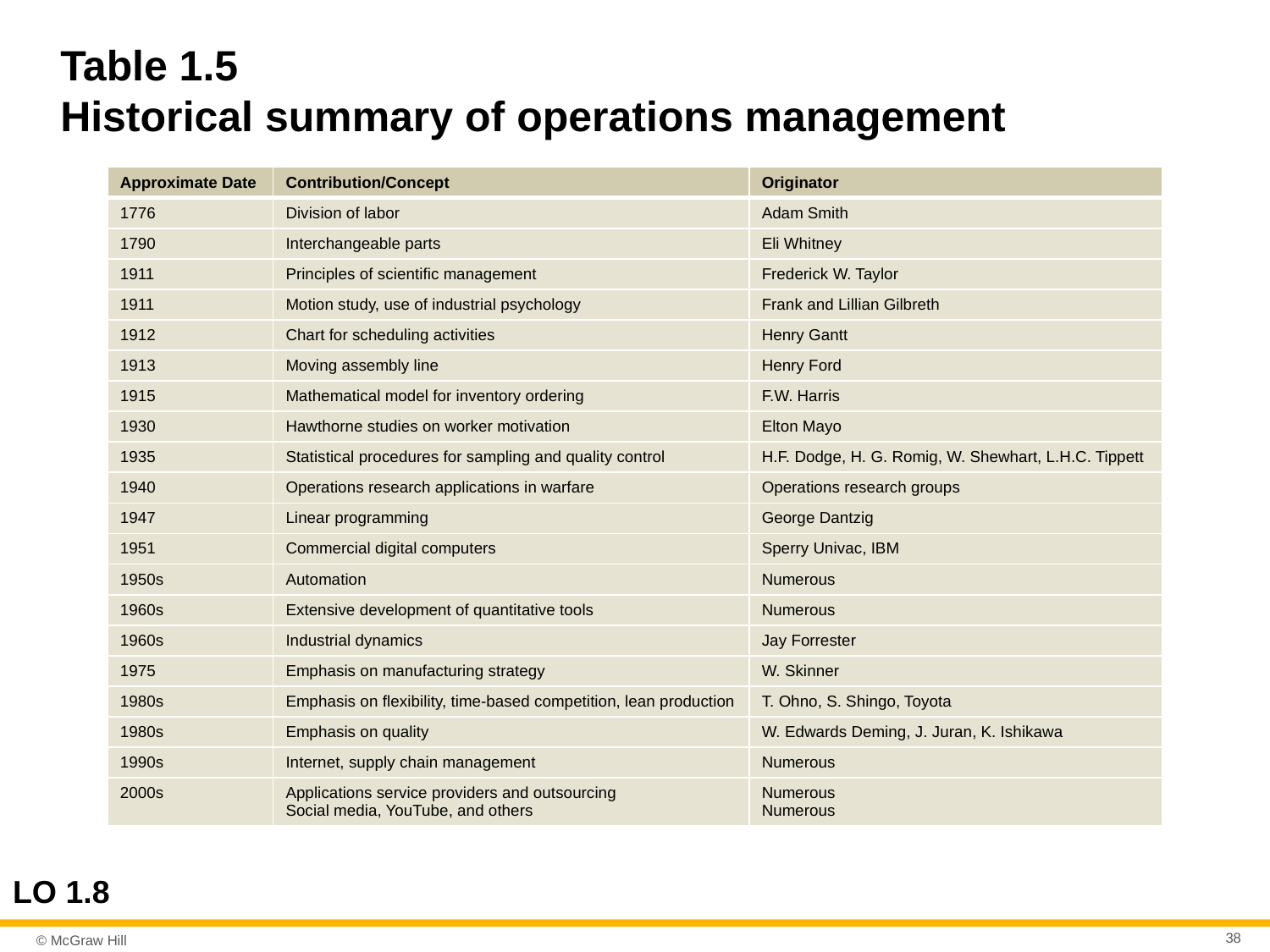

# Table 1.5 Historical summary of operations management
| Approximate Date | Contribution/Concept | Originator |
| --- | --- | --- |
| 1776 | Division of labor | Adam Smith |
| 1790 | Interchangeable parts | Eli Whitney |
| 1911 | Principles of scientific management | Frederick W. Taylor |
| 1911 | Motion study, use of industrial psychology | Frank and Lillian Gilbreth |
| 1912 | Chart for scheduling activities | Henry Gantt |
| 1913 | Moving assembly line | Henry Ford |
| 1915 | Mathematical model for inventory ordering | F.W. Harris |
| 1930 | Hawthorne studies on worker motivation | Elton Mayo |
| 1935 | Statistical procedures for sampling and quality control | H.F. Dodge, H. G. Romig, W. Shewhart, L.H.C. Tippett |
| 1940 | Operations research applications in warfare | Operations research groups |
| 1947 | Linear programming | George Dantzig |
| 1951 | Commercial digital computers | Sperry Univac, IBM |
| 1950s | Automation | Numerous |
| 1960s | Extensive development of quantitative tools | Numerous |
| 1960s | Industrial dynamics | Jay Forrester |
| 1975 | Emphasis on manufacturing strategy | W. Skinner |
| 1980s | Emphasis on flexibility, time-based competition, lean production | T. Ohno, S. Shingo, Toyota |
| 1980s | Emphasis on quality | W. Edwards Deming, J. Juran, K. Ishikawa |
| 1990s | Internet, supply chain management | Numerous |
| 2000s | Applications service providers and outsourcing Social media, YouTube, and others | Numerous Numerous |
LO 1.8